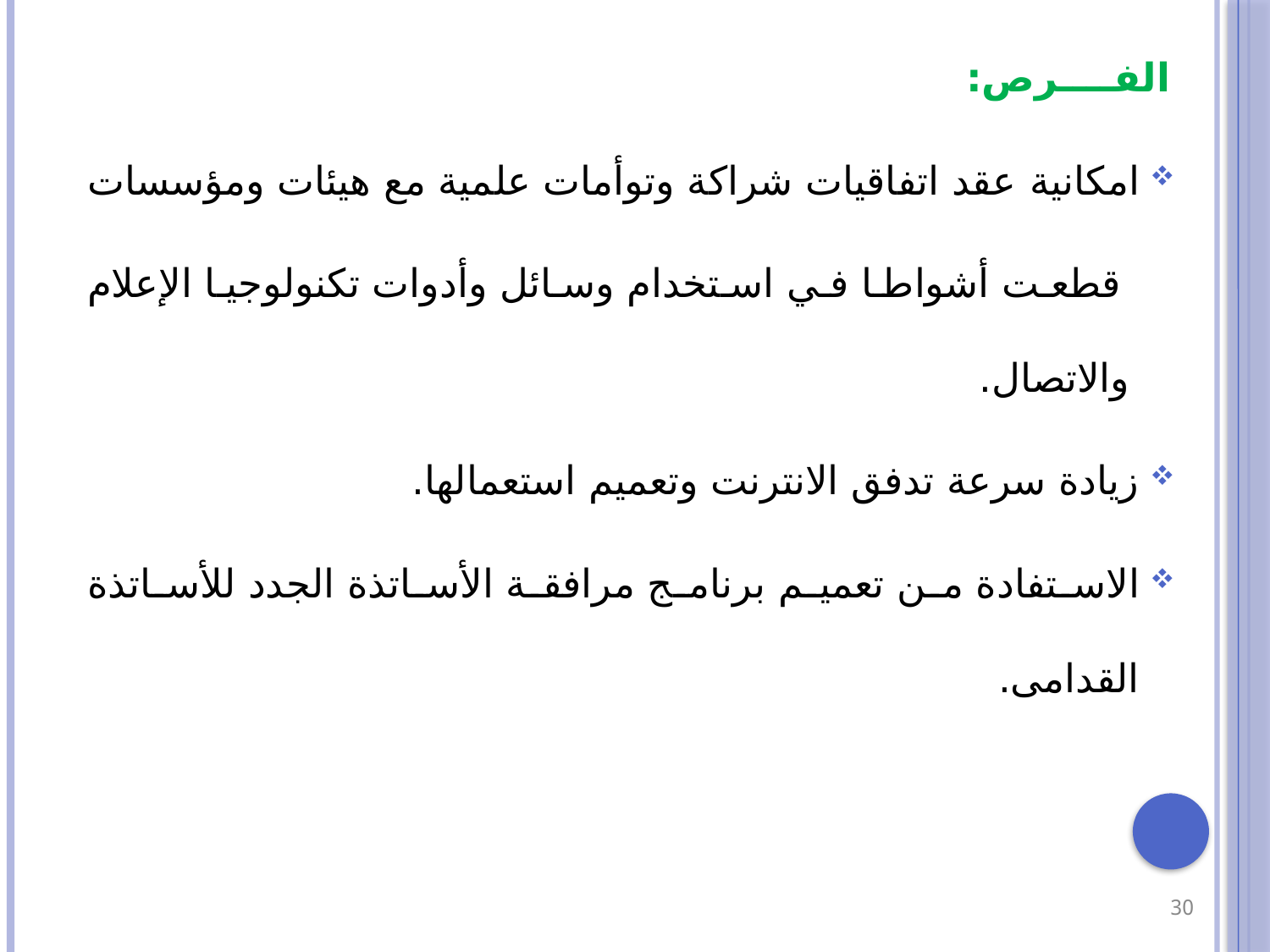

الفــــرص:
امكانية عقد اتفاقيات شراكة وتوأمات علمية مع هيئات ومؤسسات
قطعت أشواطا في استخدام وسائل وأدوات تكنولوجيا الإعلام والاتصال.
زيادة سرعة تدفق الانترنت وتعميم استعمالها.
الاستفادة من تعميم برنامج مرافقة الأساتذة الجدد للأساتذة القدامى.
30